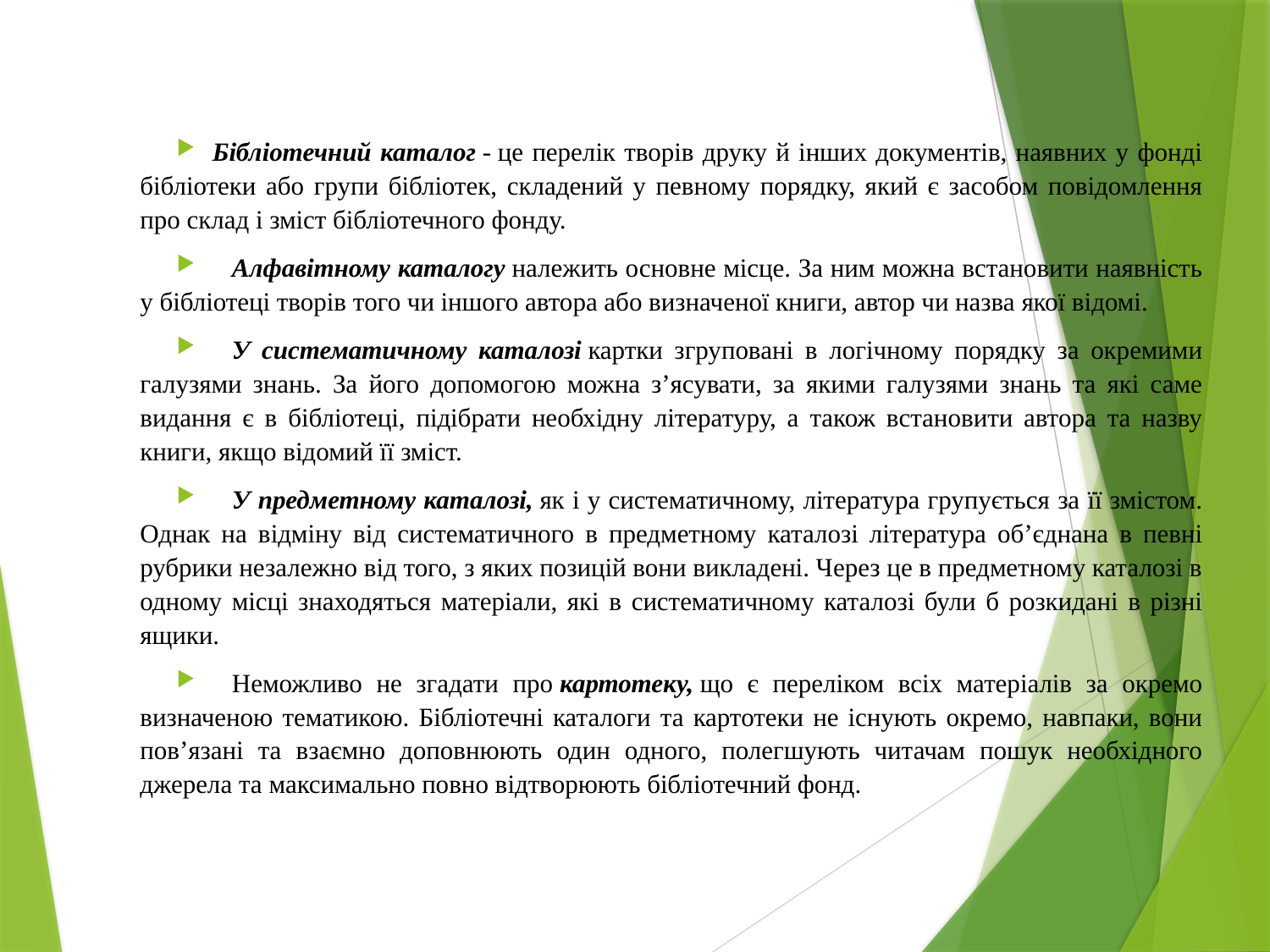

Бібліотечний каталог - це перелік творів друку й інших документів, наявних у фонді бібліотеки або групи бібліотек, складений у певному порядку, який є засобом повідомлення про склад і зміст бібліотечного фонду.
   Алфавітному каталогу належить основне місце. За ним можна встановити наявність у бібліотеці творів того чи іншого автора або визначеної книги, автор чи назва якої відомі.
   У систематичному каталозі картки згруповані в логічному порядку за окремими галузями знань. За його допомогою можна з’ясувати, за якими галузями знань та які саме видання є в бібліотеці, підібрати необхідну літературу, а також встановити автора та назву книги, якщо відомий її зміст.
   У предметному каталозі, як і у систематичному, література групується за її змістом. Однак на відміну від систематичного в предметному каталозі література об’єднана в певні рубрики незалежно від того, з яких позицій вони викладені. Через це в предметному каталозі в одному місці знаходяться матеріали, які в систематичному каталозі були б розкидані в різні ящики.
   Неможливо не згадати про картотеку, що є переліком всіх матеріалів за окремо визначеною тематикою. Бібліотечні каталоги та картотеки не існують окремо, навпаки, вони пов’язані та взаємно доповнюють один одного, полегшують читачам пошук необхідного джерела та максимально повно відтворюють бібліотечний фонд.